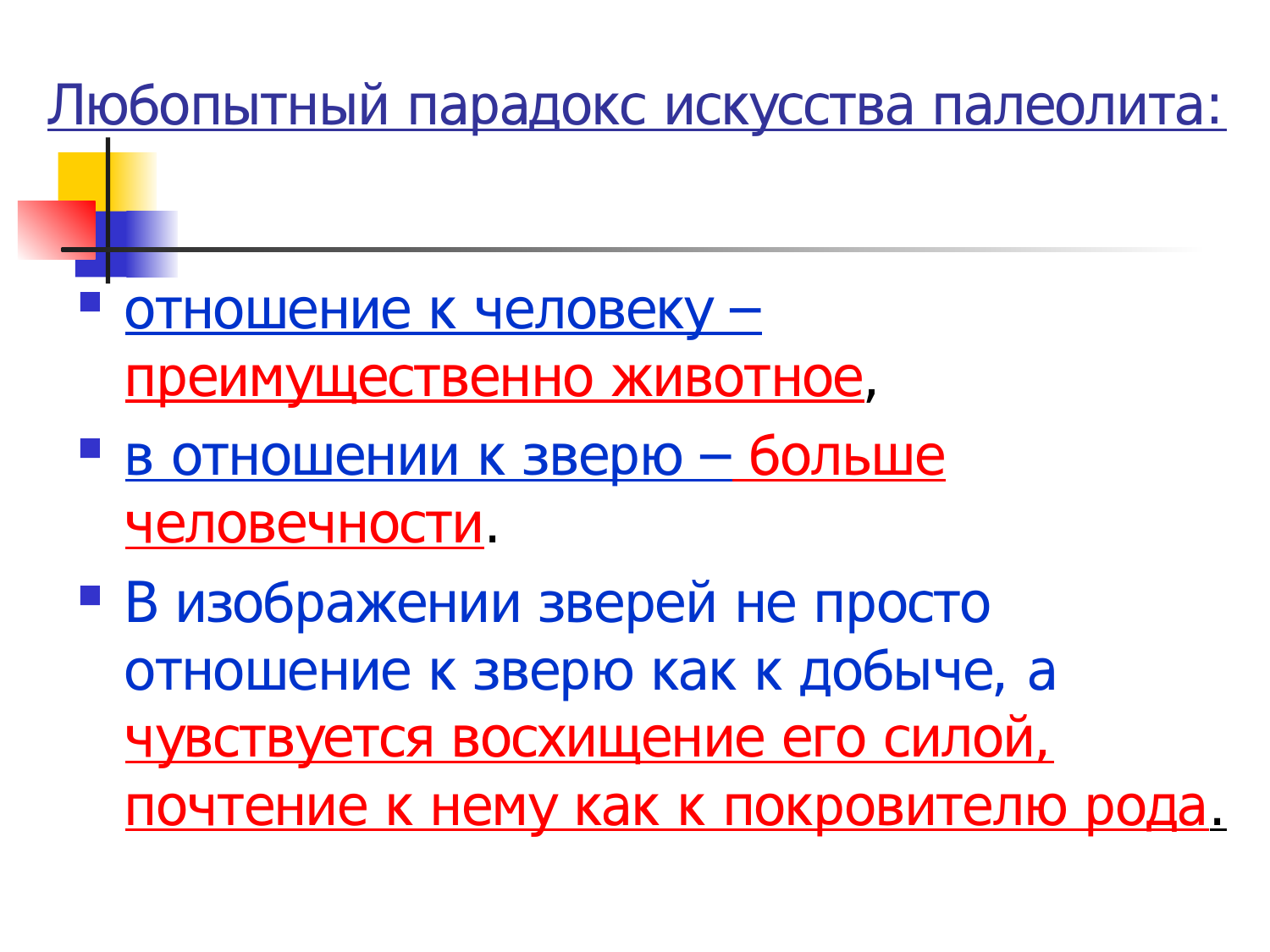

# Любопытный парадокс искусства палеолита:
отношение к человеку – преимущественно животное,
в отношении к зверю – больше человечности.
В изображении зверей не просто отношение к зверю как к добыче, а чувствуется восхищение его силой, почтение к нему как к покровителю рода.